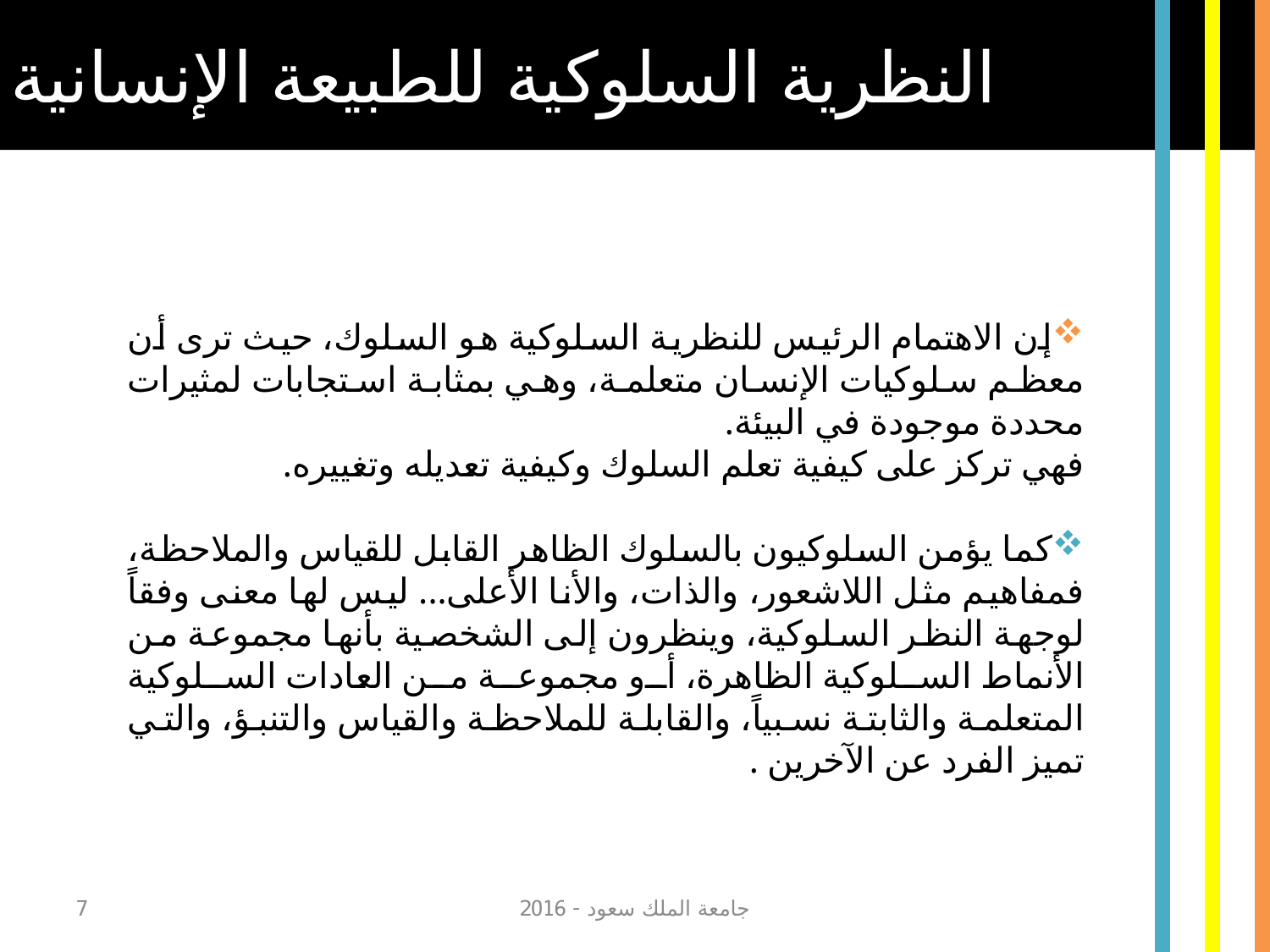

النظرية السلوكية للطبيعة الإنسانية

إن الاهتمام الرئيس للنظرية السلوكية هو السلوك، حيث ترى أن معظم سلوكيات الإنسان متعلمة، وهي بمثابة استجابات لمثيرات محددة موجودة في البيئة.
فهي تركز على كيفية تعلم السلوك وكيفية تعديله وتغييره.

كما يؤمن السلوكيون بالسلوك الظاهر القابل للقياس والملاحظة، فمفاهيم مثل اللاشعور، والذات، والأنا الأعلى... ليس لها معنى وفقاً لوجهة النظر السلوكية، وينظرون إلى الشخصية بأنها مجموعة من الأنماط السلوكية الظاهرة، أو مجموعة من العادات السلوكية المتعلمة والثابتة نسبياً، والقابلة للملاحظة والقياس والتنبؤ، والتي تميز الفرد عن الآخرين .
7
جامعة الملك سعود - 2016